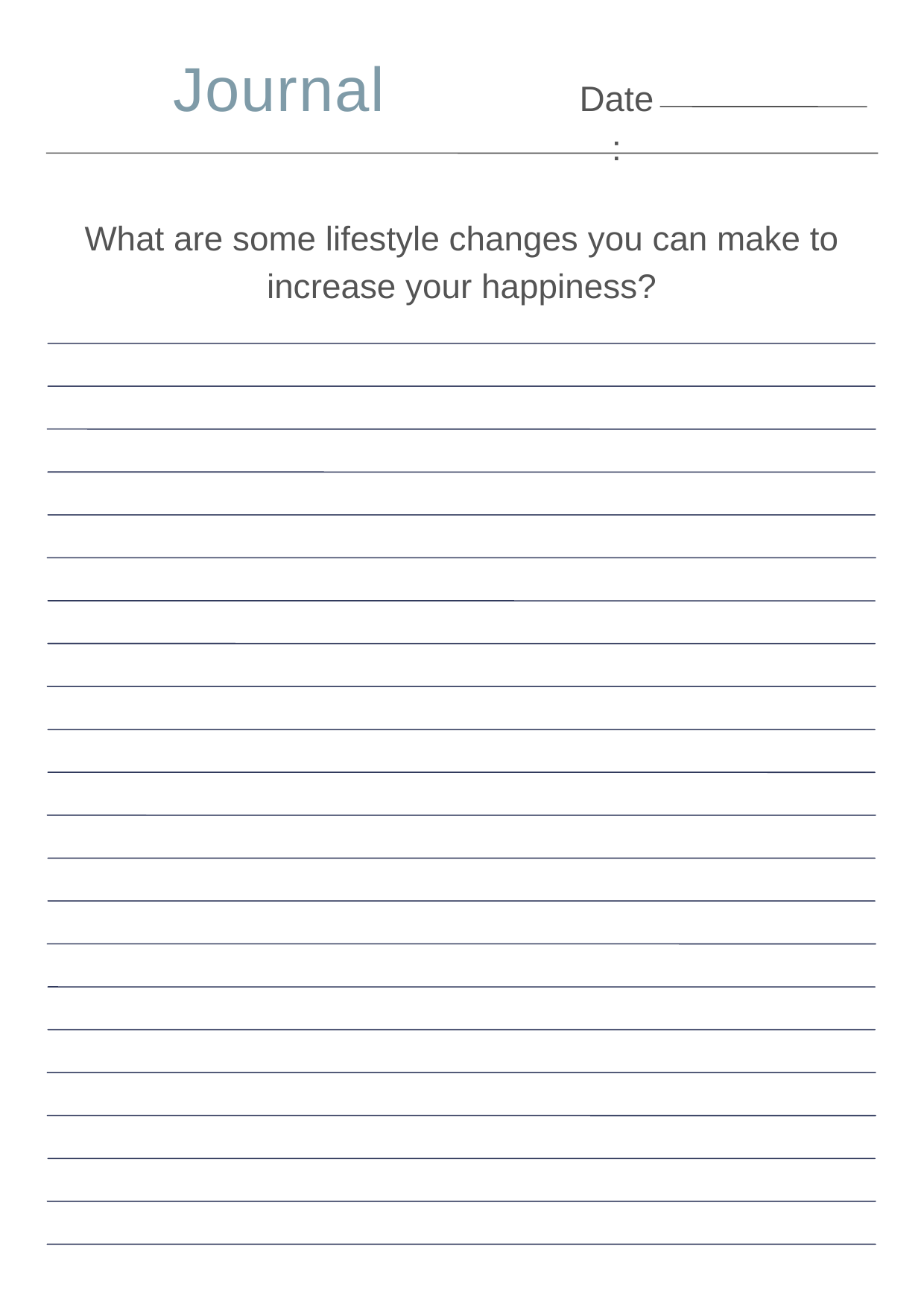

Journal
Date:

What are some lifestyle changes you can make to increase your happiness?